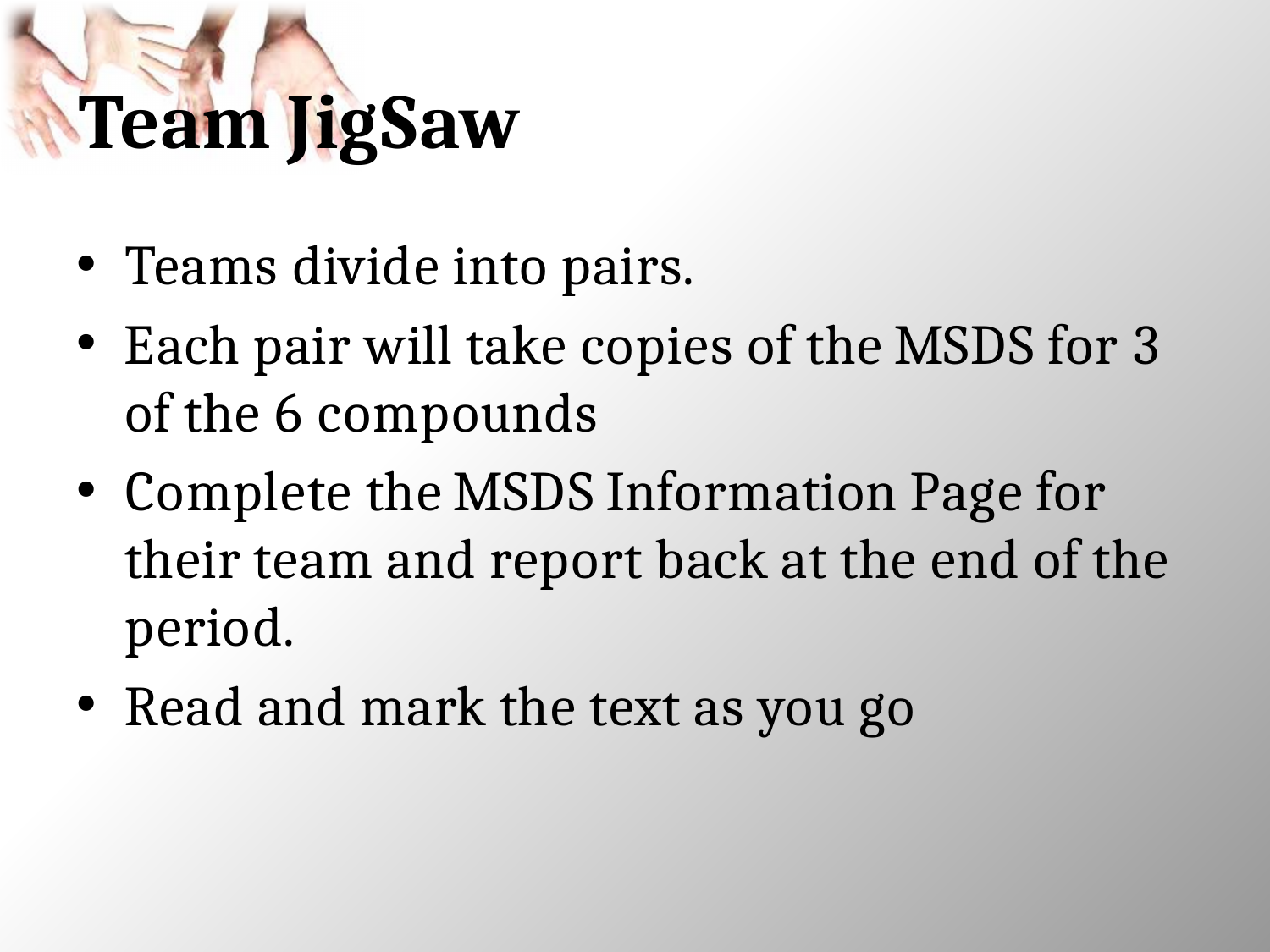

# Team JigSaw
Teams divide into pairs.
Each pair will take copies of the MSDS for 3 of the 6 compounds
Complete the MSDS Information Page for their team and report back at the end of the period.
Read and mark the text as you go